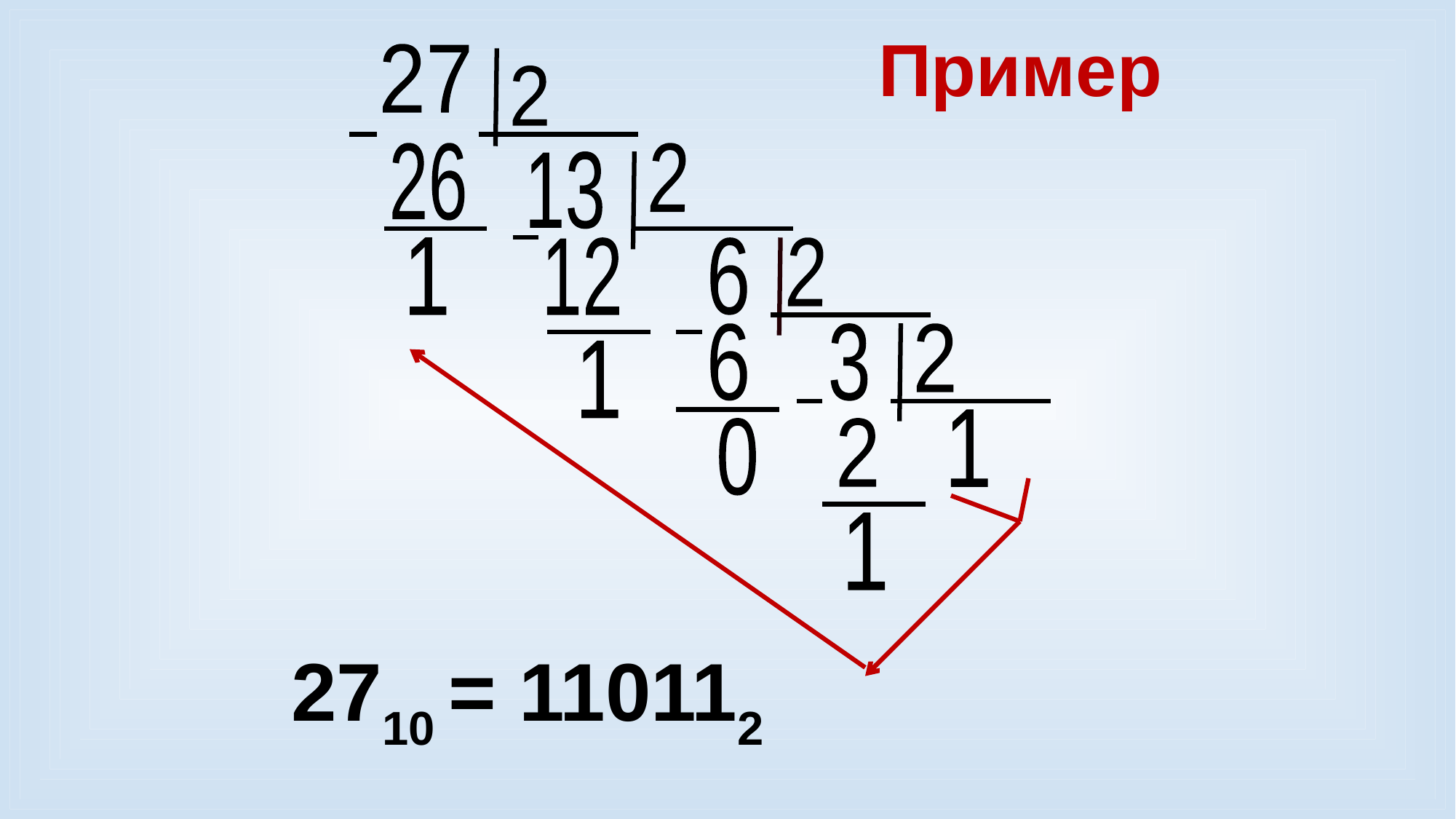

Пример
27
2
26
2
13
2
1
12
6
6
3
2
1
1
2
0
1
2710 = 110112